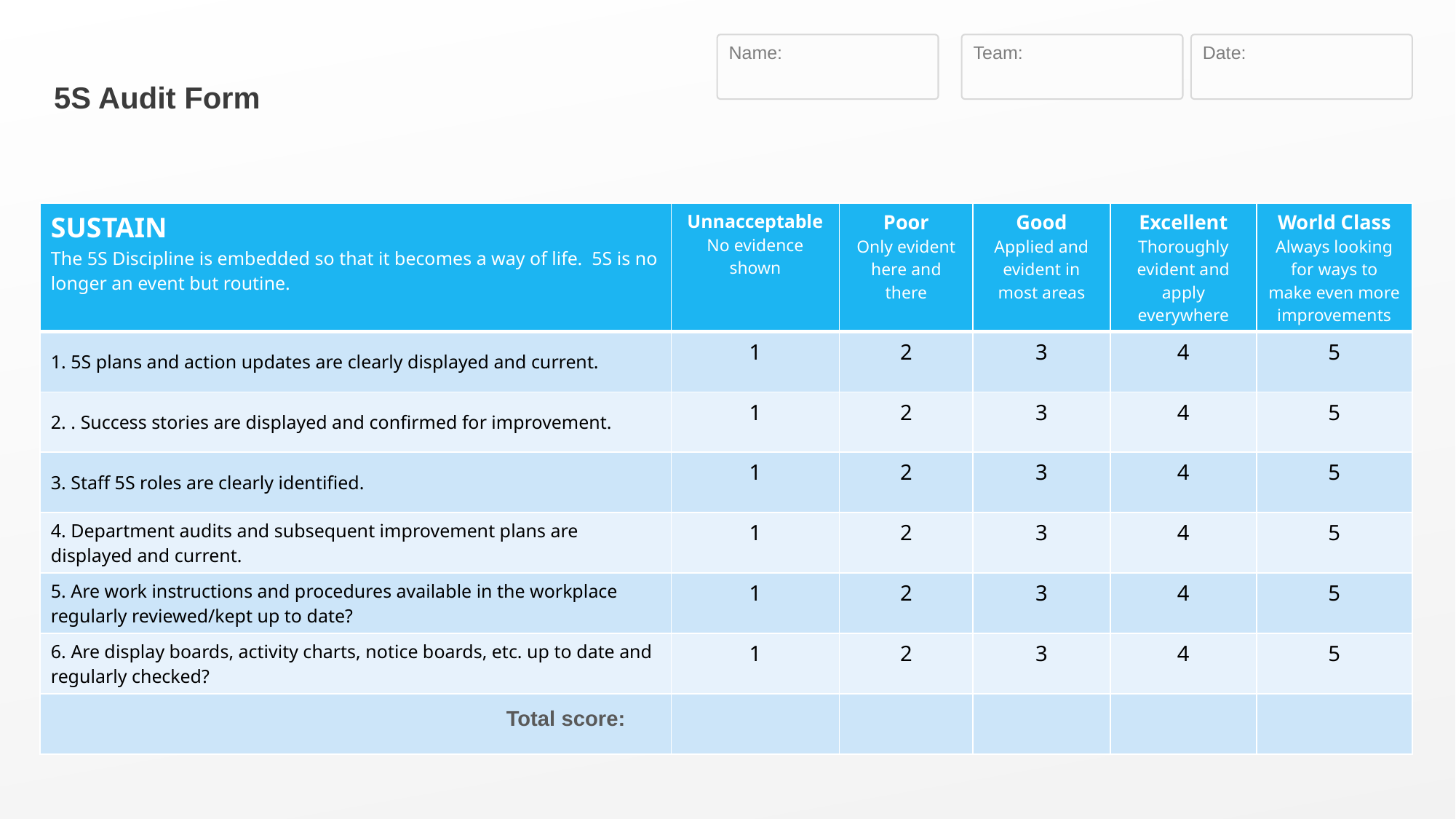

Name:
Team:
Date:
5S Audit Form
| SUSTAIN The 5S Discipline is embedded so that it becomes a way of life.  5S is no longer an event but routine. | Unnacceptable No evidence shown | Poor Only evident here and there | Good Applied and evident in most areas | Excellent Thoroughly evident and apply everywhere | World Class Always looking for ways to make even more improvements |
| --- | --- | --- | --- | --- | --- |
| 1. 5S plans and action updates are clearly displayed and current. | 1 | 2 | 3 | 4 | 5 |
| 2. . Success stories are displayed and confirmed for improvement. | 1 | 2 | 3 | 4 | 5 |
| 3. Staff 5S roles are clearly identified. | 1 | 2 | 3 | 4 | 5 |
| 4. Department audits and subsequent improvement plans are displayed and current. | 1 | 2 | 3 | 4 | 5 |
| 5. Are work instructions and procedures available in the workplace regularly reviewed/kept up to date? | 1 | 2 | 3 | 4 | 5 |
| 6. Are display boards, activity charts, notice boards, etc. up to date and regularly checked? | 1 | 2 | 3 | 4 | 5 |
|  |  |  |  |  |  |
Total score: